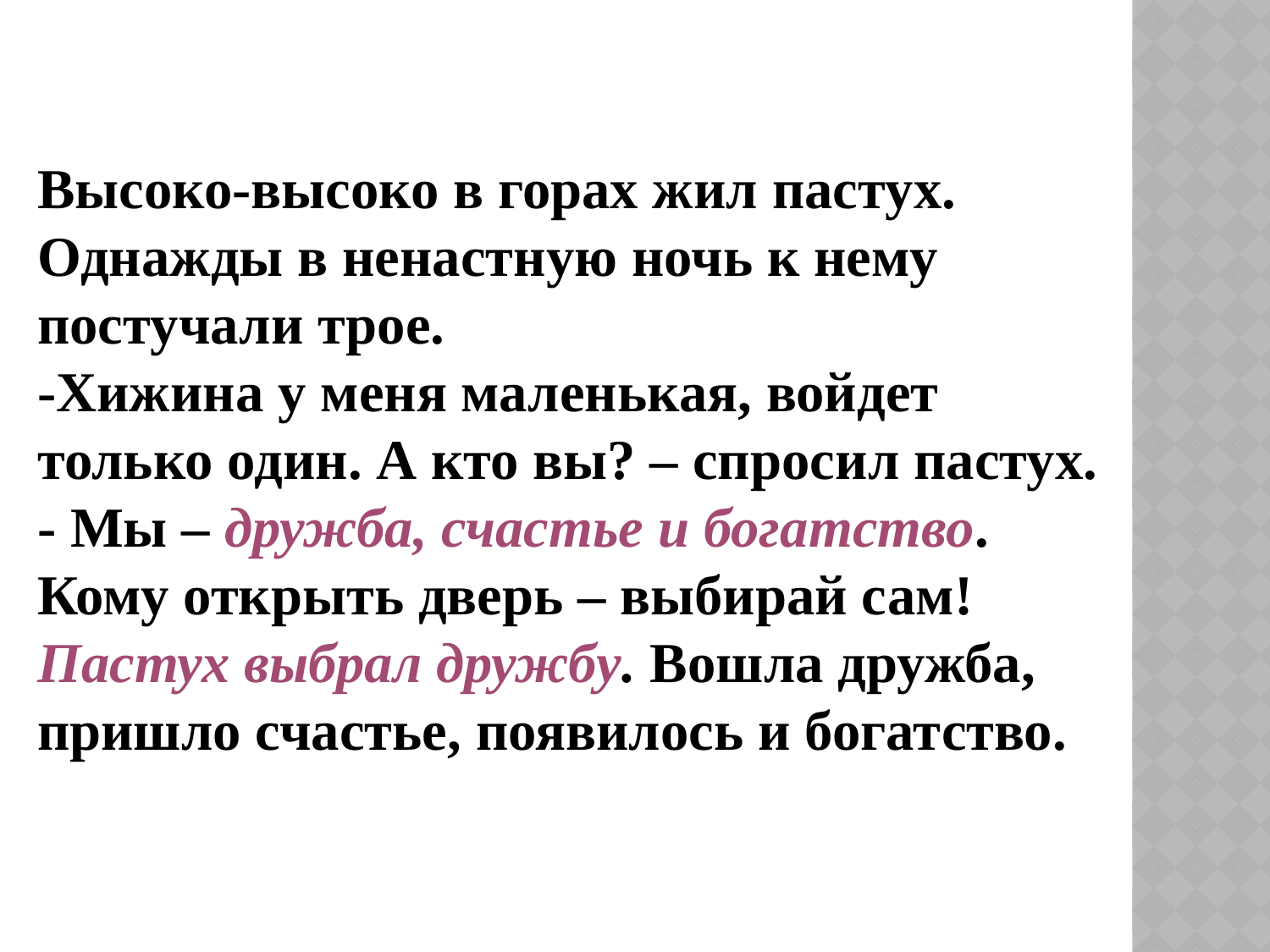

Высоко-высоко в горах жил пастух. Однажды в ненастную ночь к нему постучали трое.
-Хижина у меня маленькая, войдет только один. А кто вы? – спросил пастух.
- Мы – дружба, счастье и богатство. Кому открыть дверь – выбирай сам!
Пастух выбрал дружбу. Вошла дружба, пришло счастье, появилось и богатство.